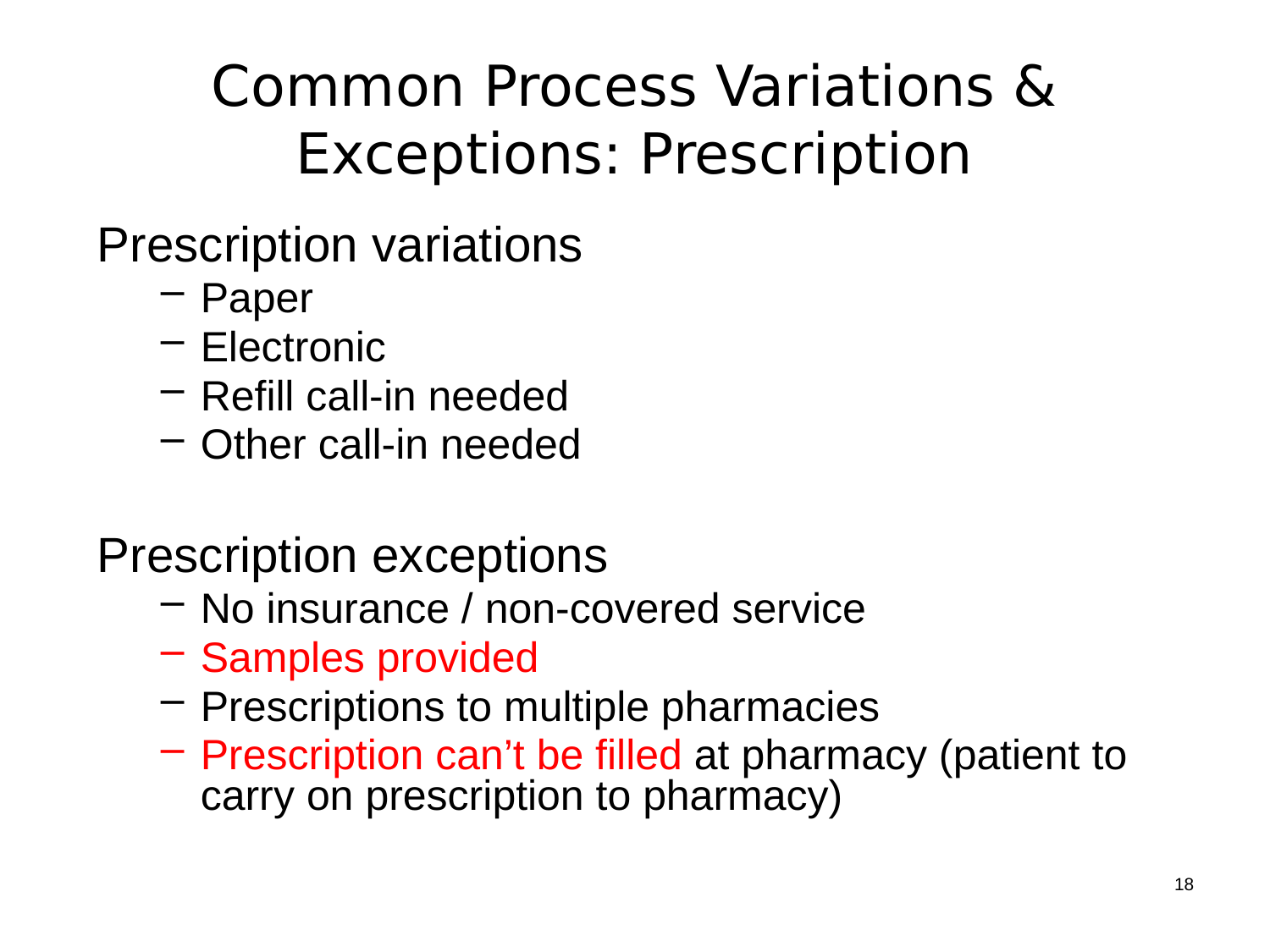

# Common Process Variations & Exceptions: Prescription
Prescription variations
Paper
Electronic
Refill call-in needed
Other call-in needed

Prescription exceptions
No insurance / non-covered service
Samples provided
Prescriptions to multiple pharmacies
Prescription can’t be filled at pharmacy (patient to carry on prescription to pharmacy)
18